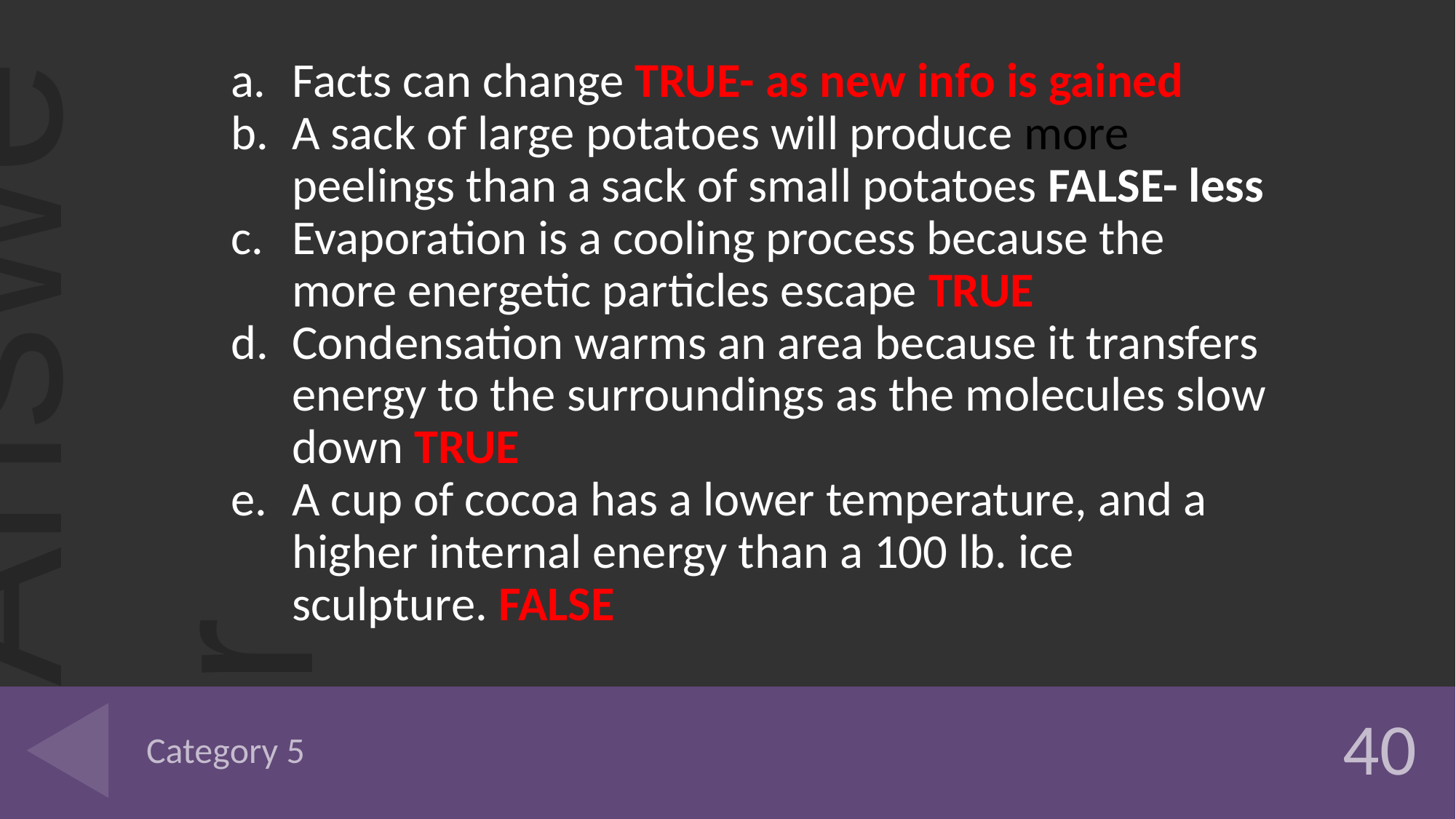

Facts can change TRUE- as new info is gained
A sack of large potatoes will produce more peelings than a sack of small potatoes FALSE- less
Evaporation is a cooling process because the more energetic particles escape TRUE
Condensation warms an area because it transfers energy to the surroundings as the molecules slow down TRUE
A cup of cocoa has a lower temperature, and a higher internal energy than a 100 lb. ice sculpture. FALSE
# Category 5
40